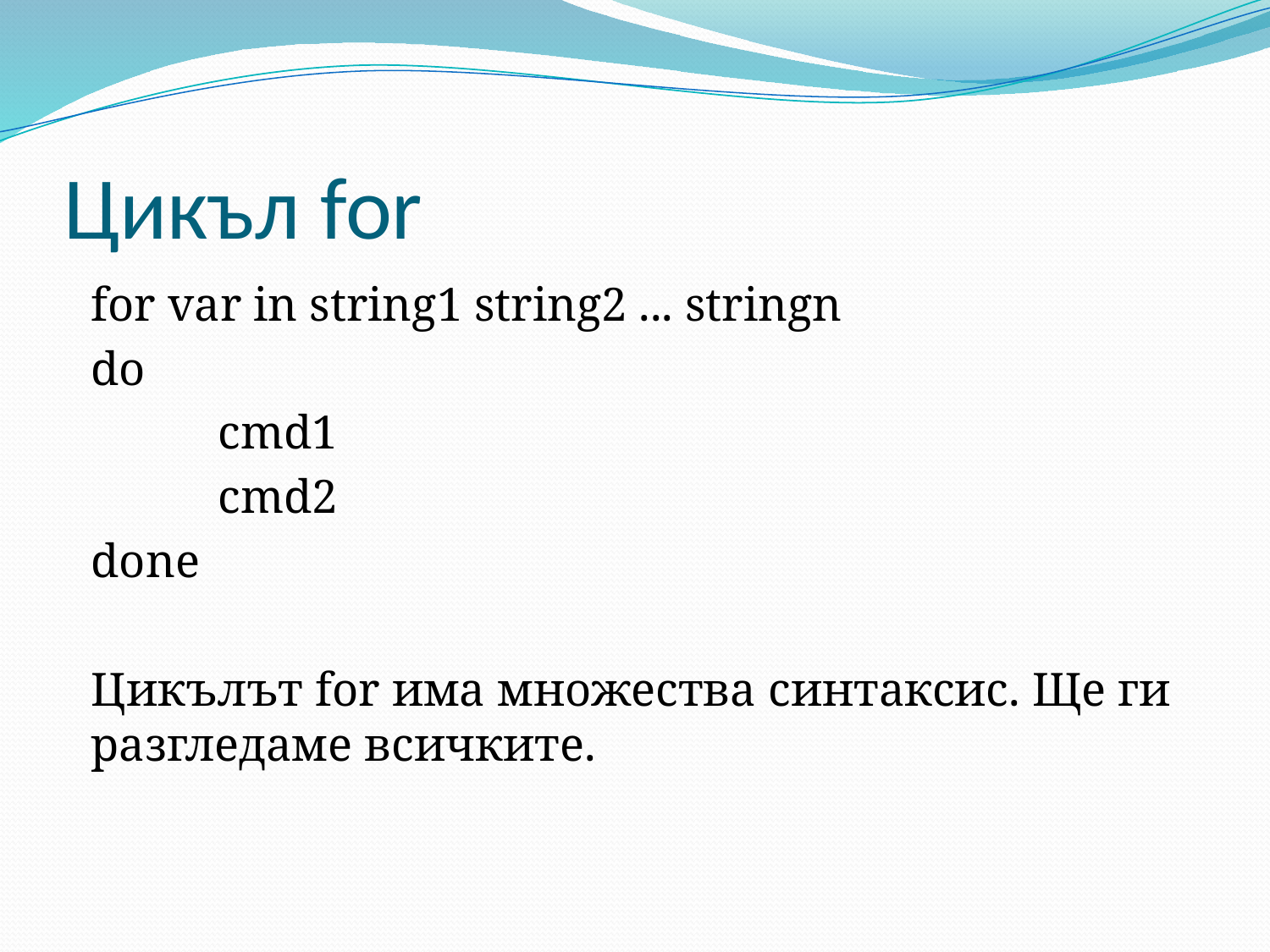

# Цикъл for
for var in string1 string2 ... stringn
do
	cmd1
	cmd2
done

Цикълът for има множества синтаксис. Ще ги разгледаме всичките.